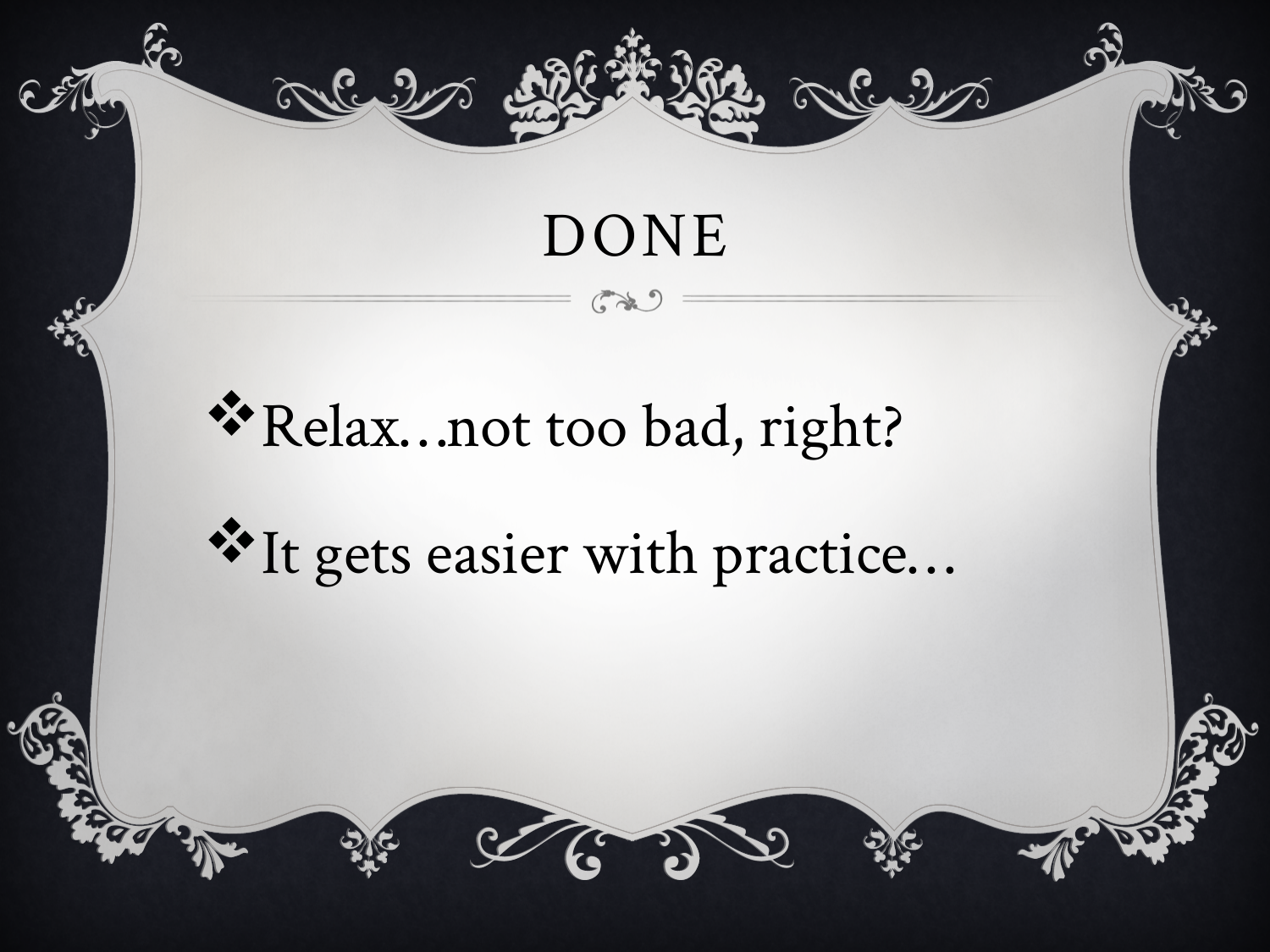

# done
Relax…not too bad, right?
It gets easier with practice…